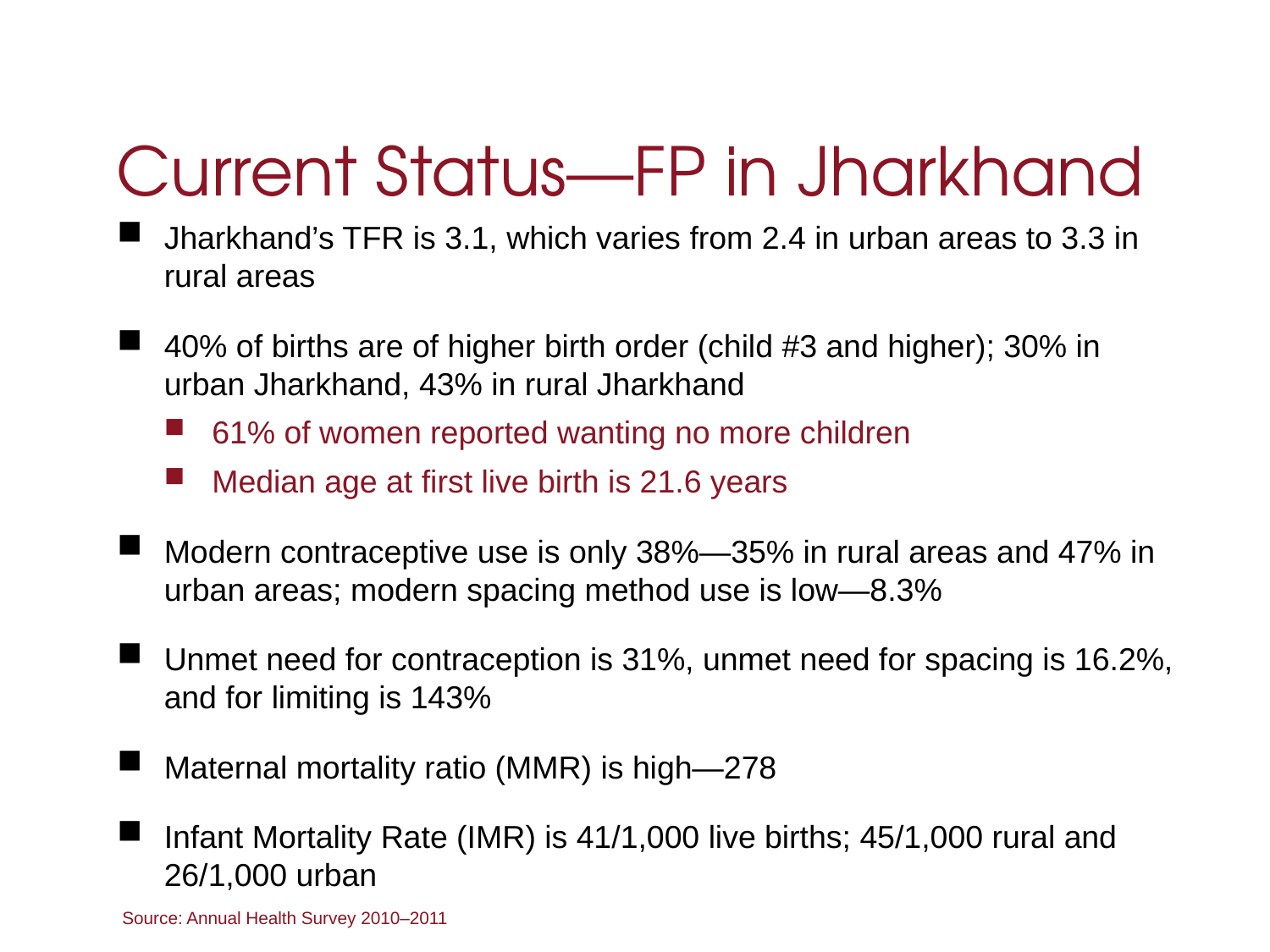

# Current Status—FP in Jharkhand
Jharkhand’s TFR is 3.1, which varies from 2.4 in urban areas to 3.3 in rural areas
40% of births are of higher birth order (child #3 and higher); 30% in urban Jharkhand, 43% in rural Jharkhand
61% of women reported wanting no more children
Median age at first live birth is 21.6 years
Modern contraceptive use is only 38%—35% in rural areas and 47% in urban areas; modern spacing method use is low—8.3%
Unmet need for contraception is 31%, unmet need for spacing is 16.2%, and for limiting is 143%
Maternal mortality ratio (MMR) is high—278
Infant Mortality Rate (IMR) is 41/1,000 live births; 45/1,000 rural and 26/1,000 urban
Source: Annual Health Survey 2010–2011